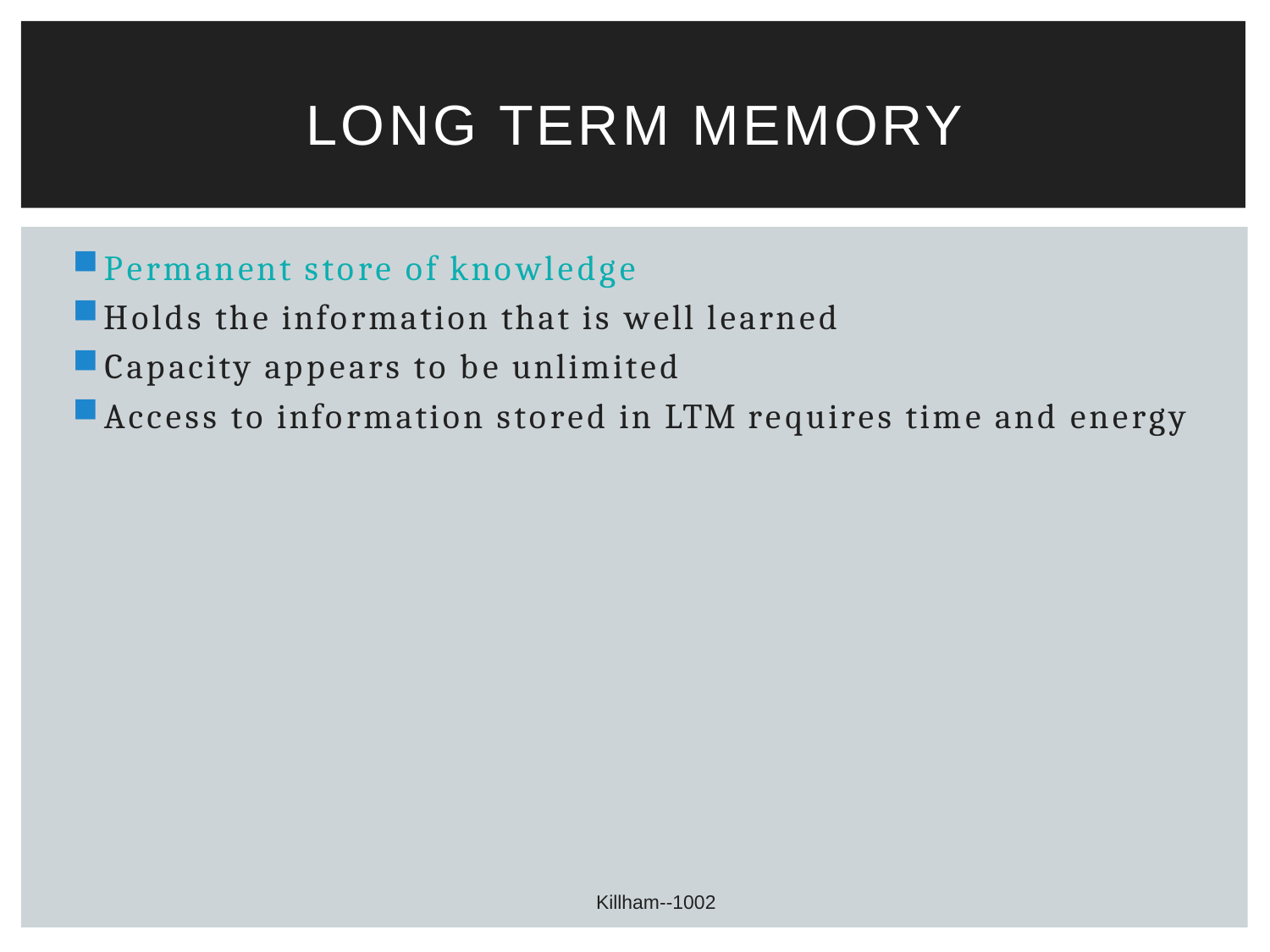

# Long Term Memory
Permanent store of knowledge
Holds the information that is well learned
Capacity appears to be unlimited
Access to information stored in LTM requires time and energy

Killham--1002